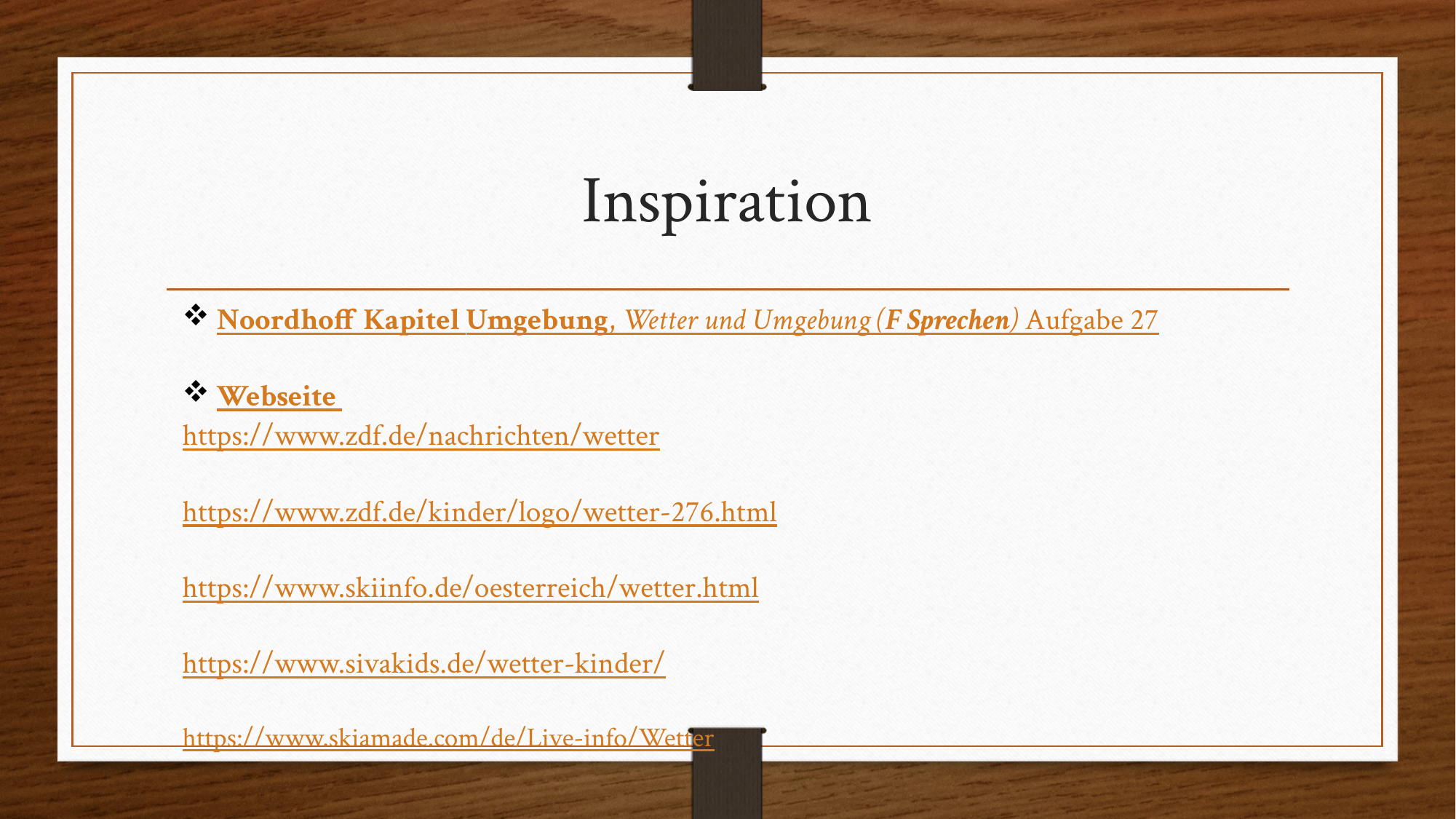

# Inspiration
Noordhoff Kapitel Umgebung, Wetter und Umgebung (F Sprechen) Aufgabe 27

Webseite
https://www.zdf.de/nachrichten/wetter

https://www.zdf.de/kinder/logo/wetter-276.html

https://www.skiinfo.de/oesterreich/wetter.html

https://www.sivakids.de/wetter-kinder/

https://www.skiamade.com/de/Live-info/Wetter